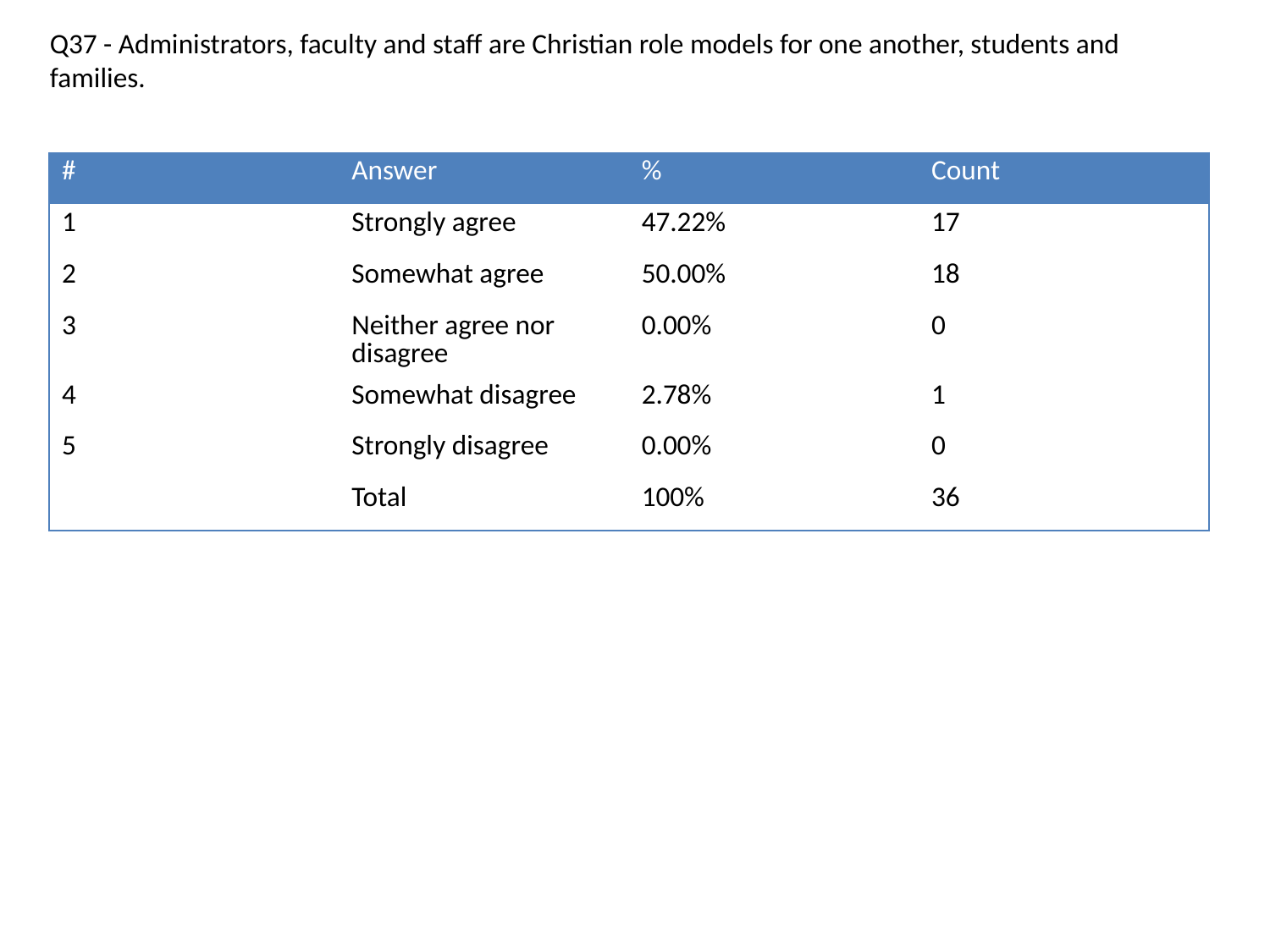

Q37 - Administrators, faculty and staff are Christian role models for one another, students and families.
| # | Answer | % | Count |
| --- | --- | --- | --- |
| 1 | Strongly agree | 47.22% | 17 |
| 2 | Somewhat agree | 50.00% | 18 |
| 3 | Neither agree nor disagree | 0.00% | 0 |
| 4 | Somewhat disagree | 2.78% | 1 |
| 5 | Strongly disagree | 0.00% | 0 |
|  | Total | 100% | 36 |